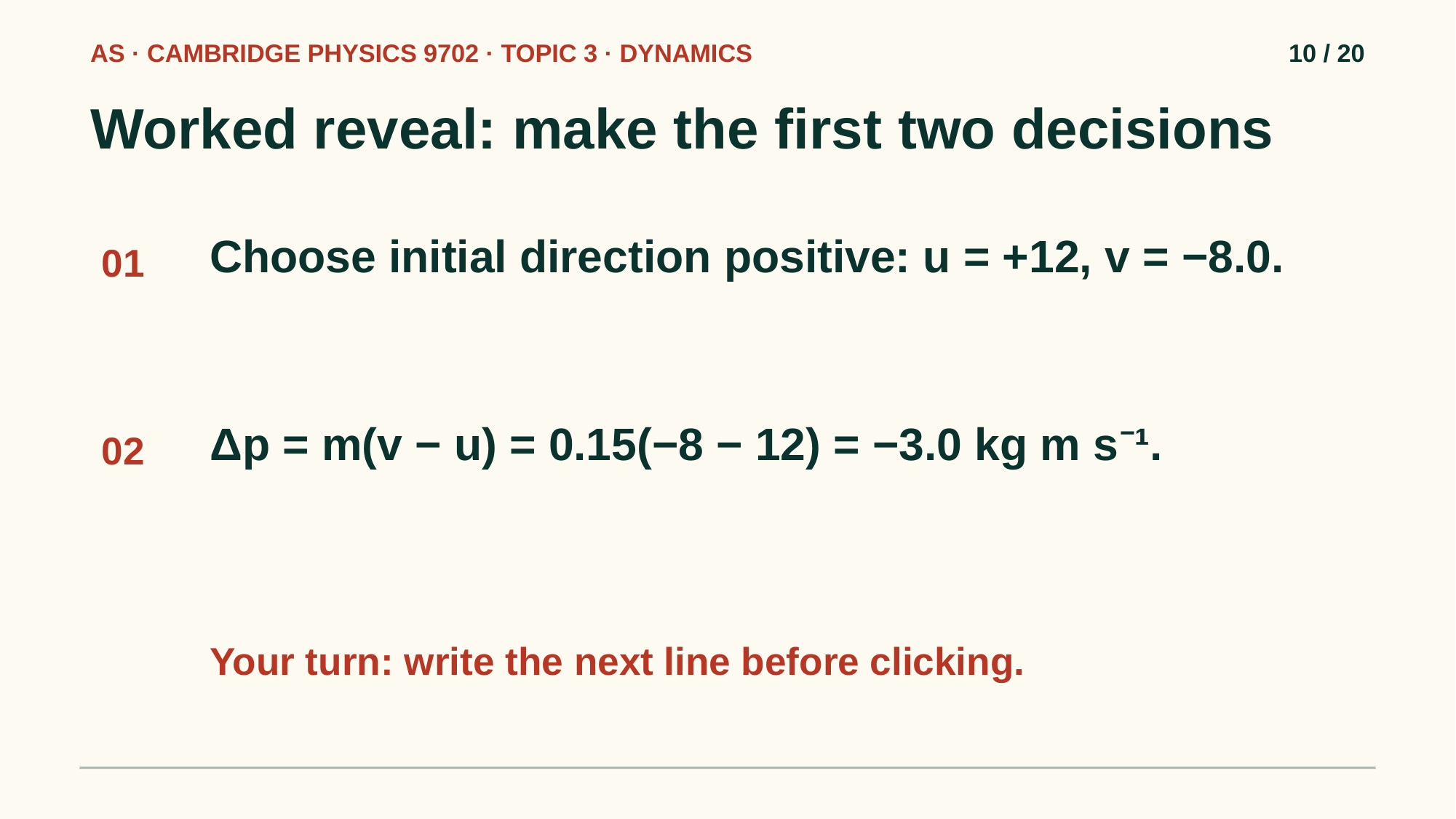

AS · CAMBRIDGE PHYSICS 9702 · TOPIC 3 · DYNAMICS
10 / 20
Worked reveal: make the first two decisions
Choose initial direction positive: u = +12, v = −8.0.
01
Δp = m(v − u) = 0.15(−8 − 12) = −3.0 kg m s⁻¹.
02
Your turn: write the next line before clicking.